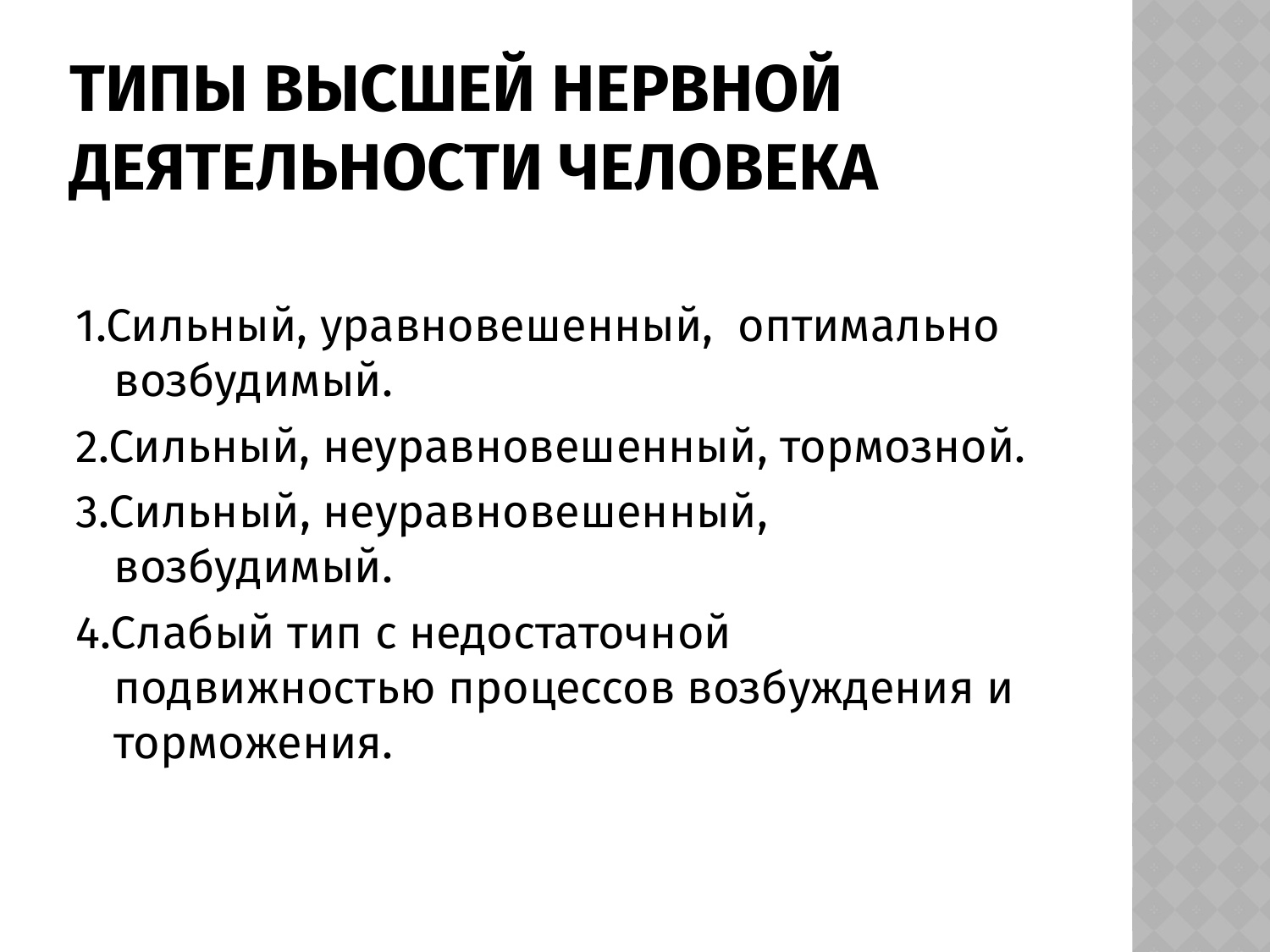

# типы высшей нервной деятельности человека

1.Сильный, уравновешенный,  оптимально возбудимый.
2.Сильный, неуравновешенный, тормозной.
3.Сильный, неуравновешенный, возбудимый.
4.Слабый тип с недостаточной подвижностью процессов возбуждения и торможения.